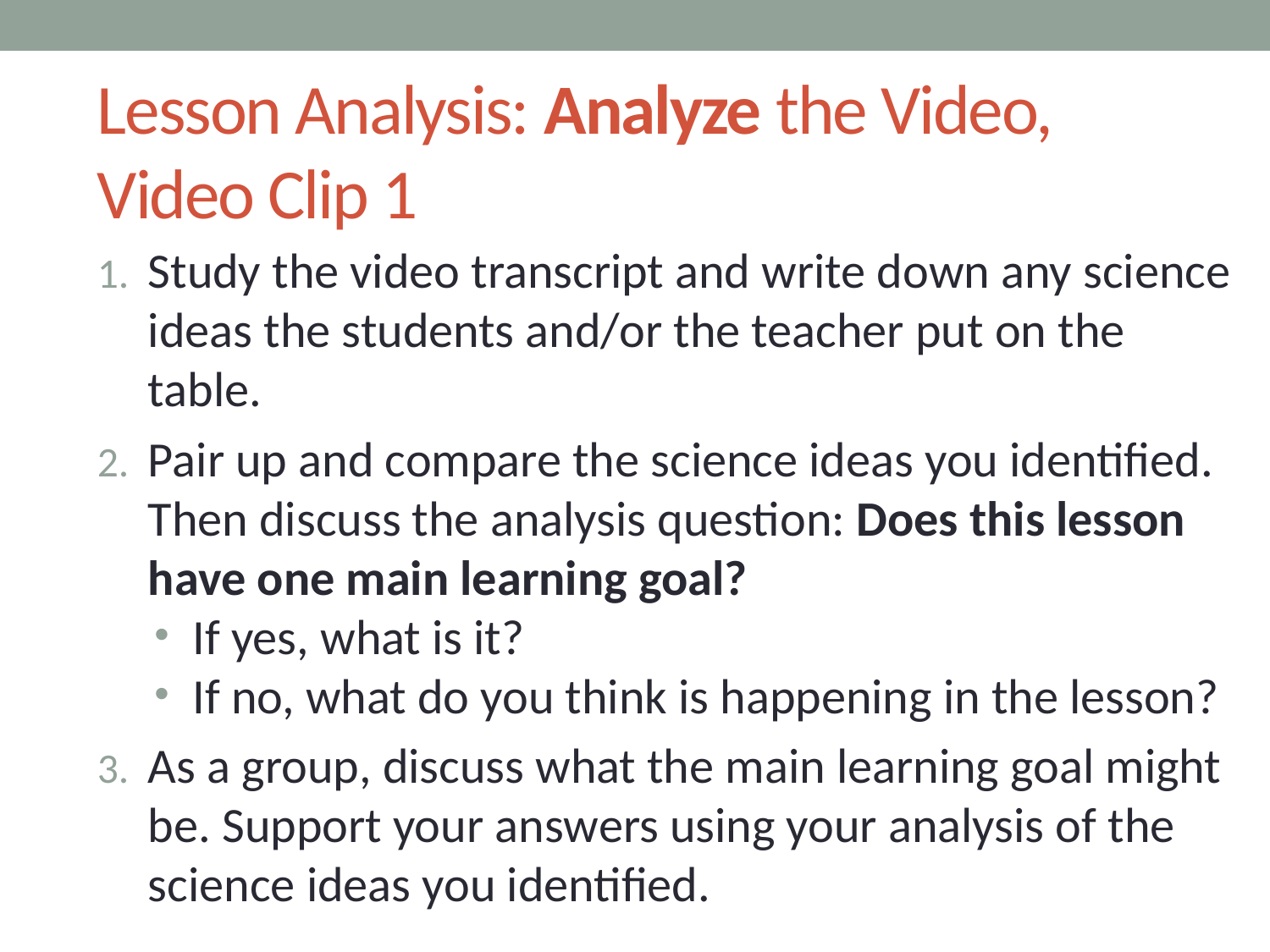

# Lesson Analysis: Analyze the Video, Video Clip 1
Study the video transcript and write down any science ideas the students and/or the teacher put on the table.
Pair up and compare the science ideas you identified. Then discuss the analysis question: Does this lesson have one main learning goal?
If yes, what is it?
If no, what do you think is happening in the lesson?
As a group, discuss what the main learning goal might be. Support your answers using your analysis of the science ideas you identified.